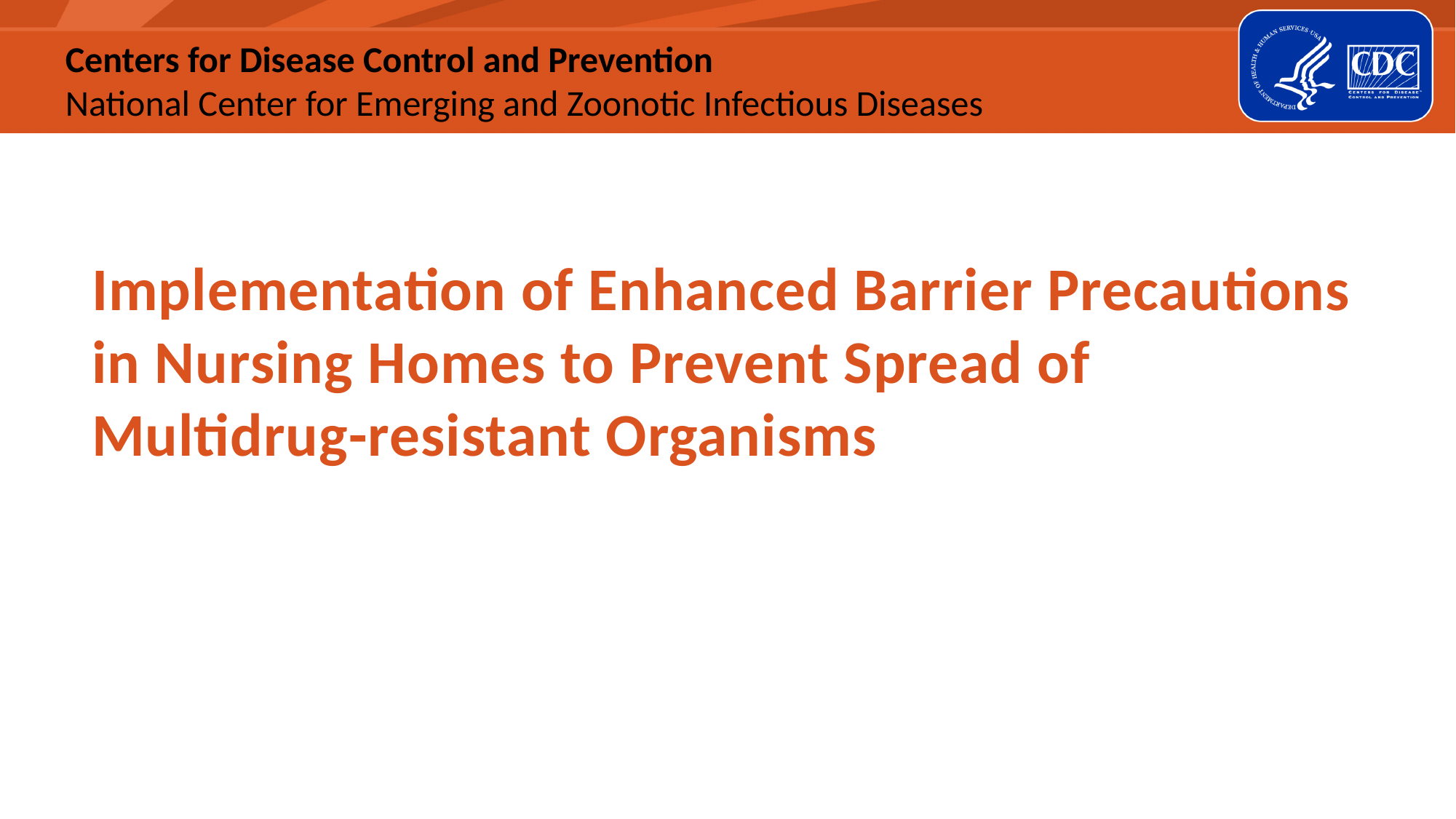

# Implementation of Enhanced Barrier Precautions in Nursing Homes to Prevent Spread of Multidrug-resistant Organisms